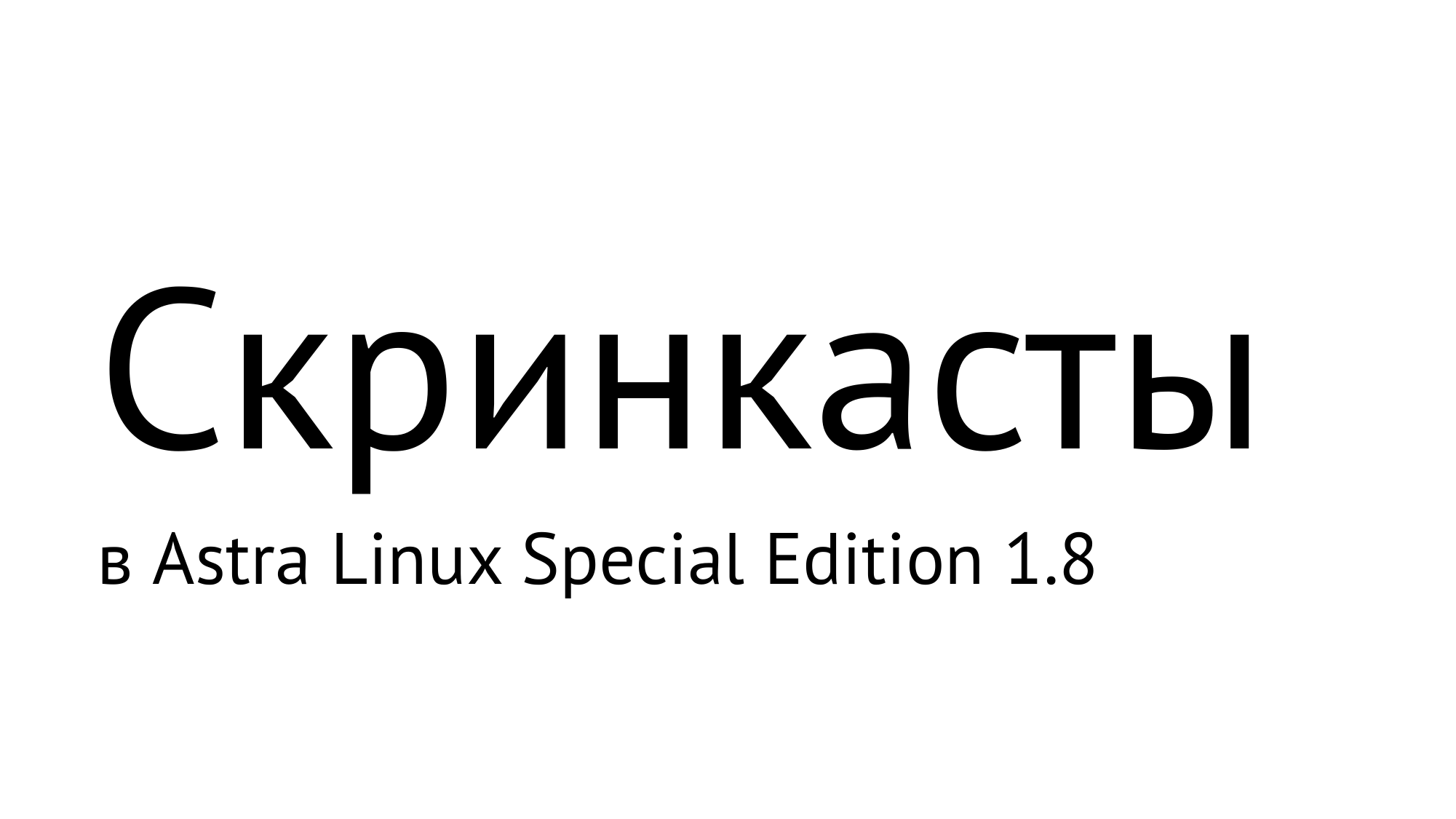

# Скринкасты
в Astra Linux Special Edition 1.8